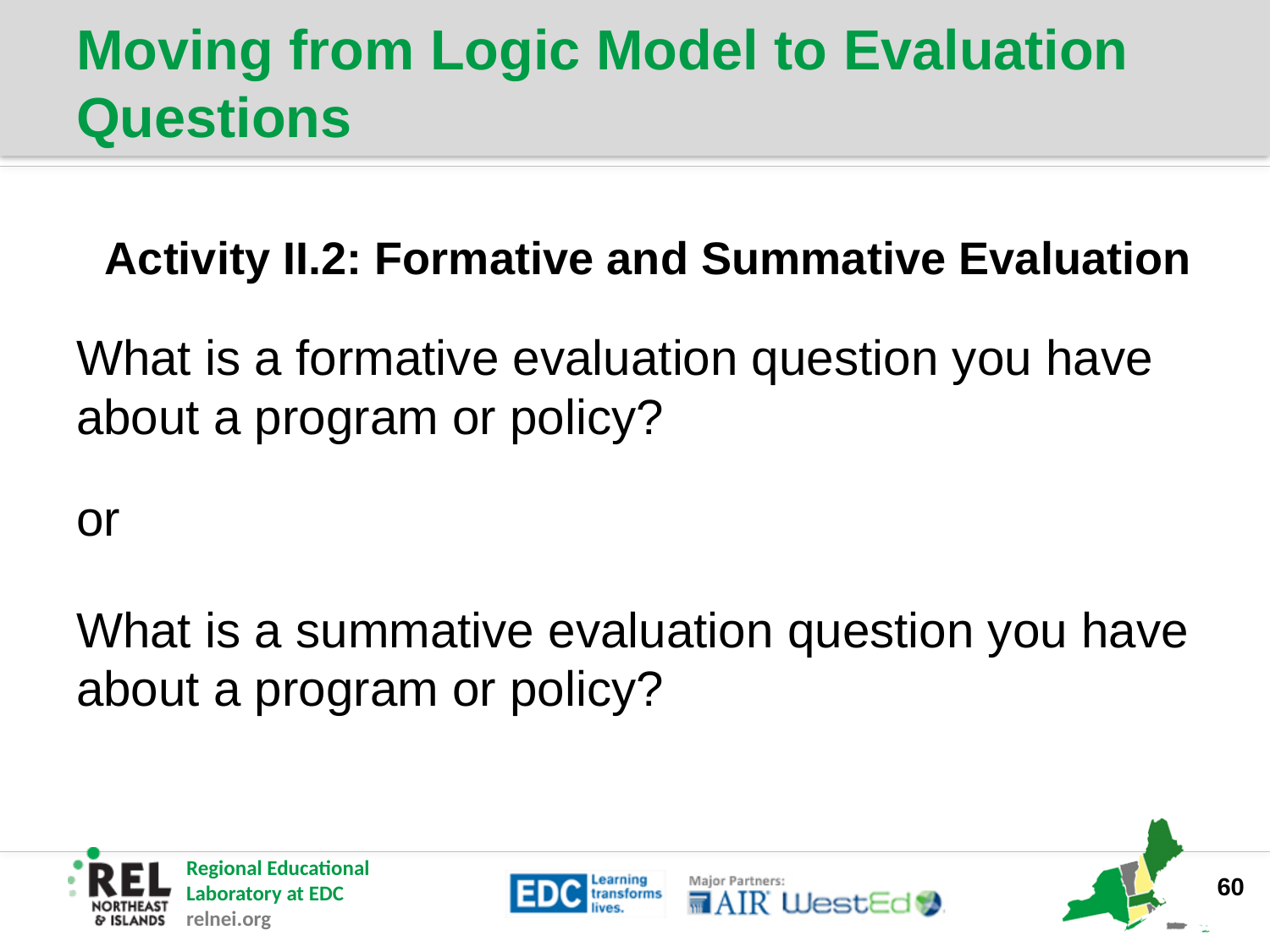

# Moving from Logic Model to Evaluation Questions
Activity II.2: Formative and Summative Evaluation
What is a formative evaluation question you have about a program or policy?
or
What is a summative evaluation question you have about a program or policy?

60